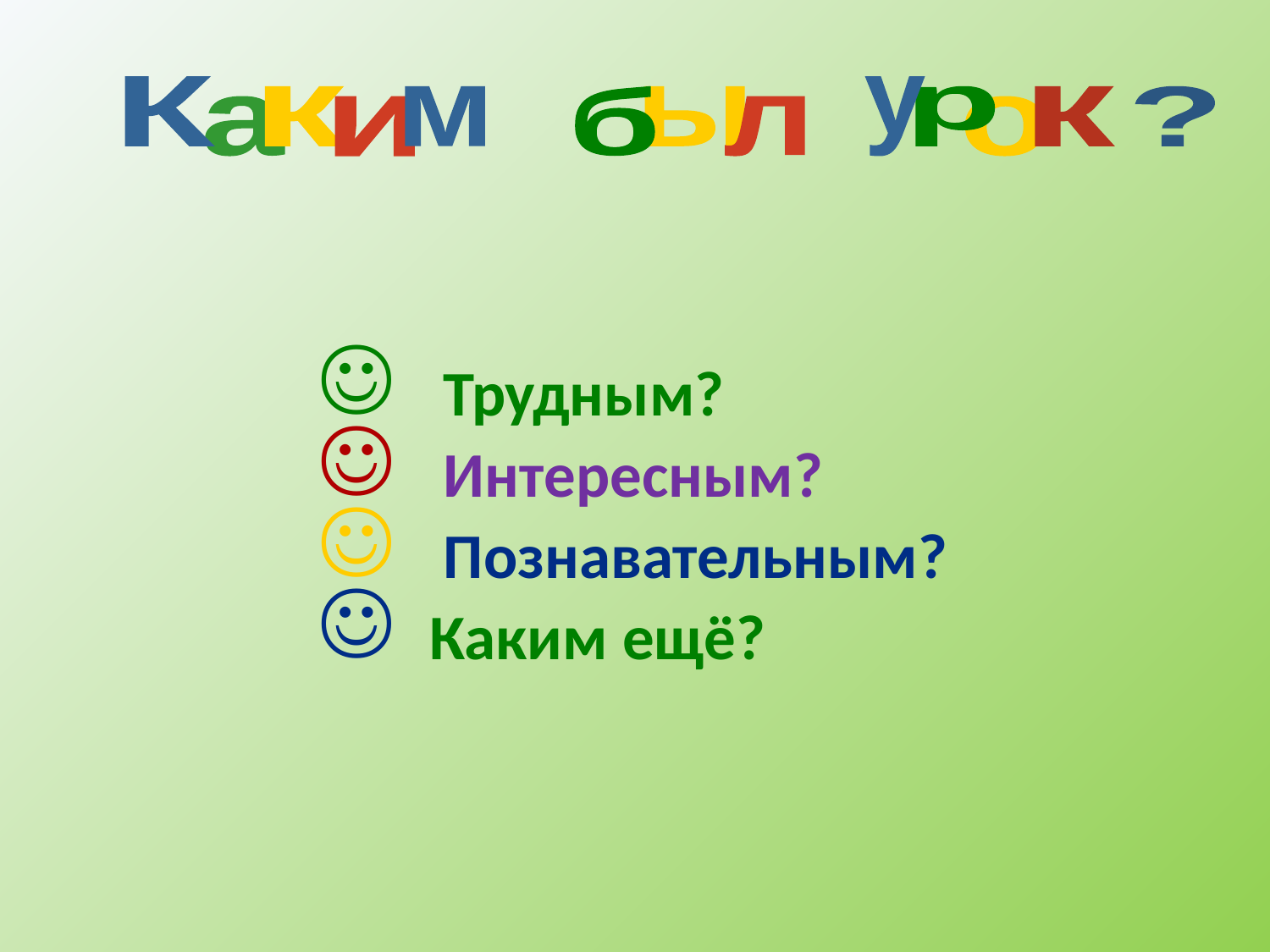

К
у
к
м
б
ы
р
к
?
а
и
л
о

 Трудным?
 Интересным?
 Познавательным?
Каким ещё?